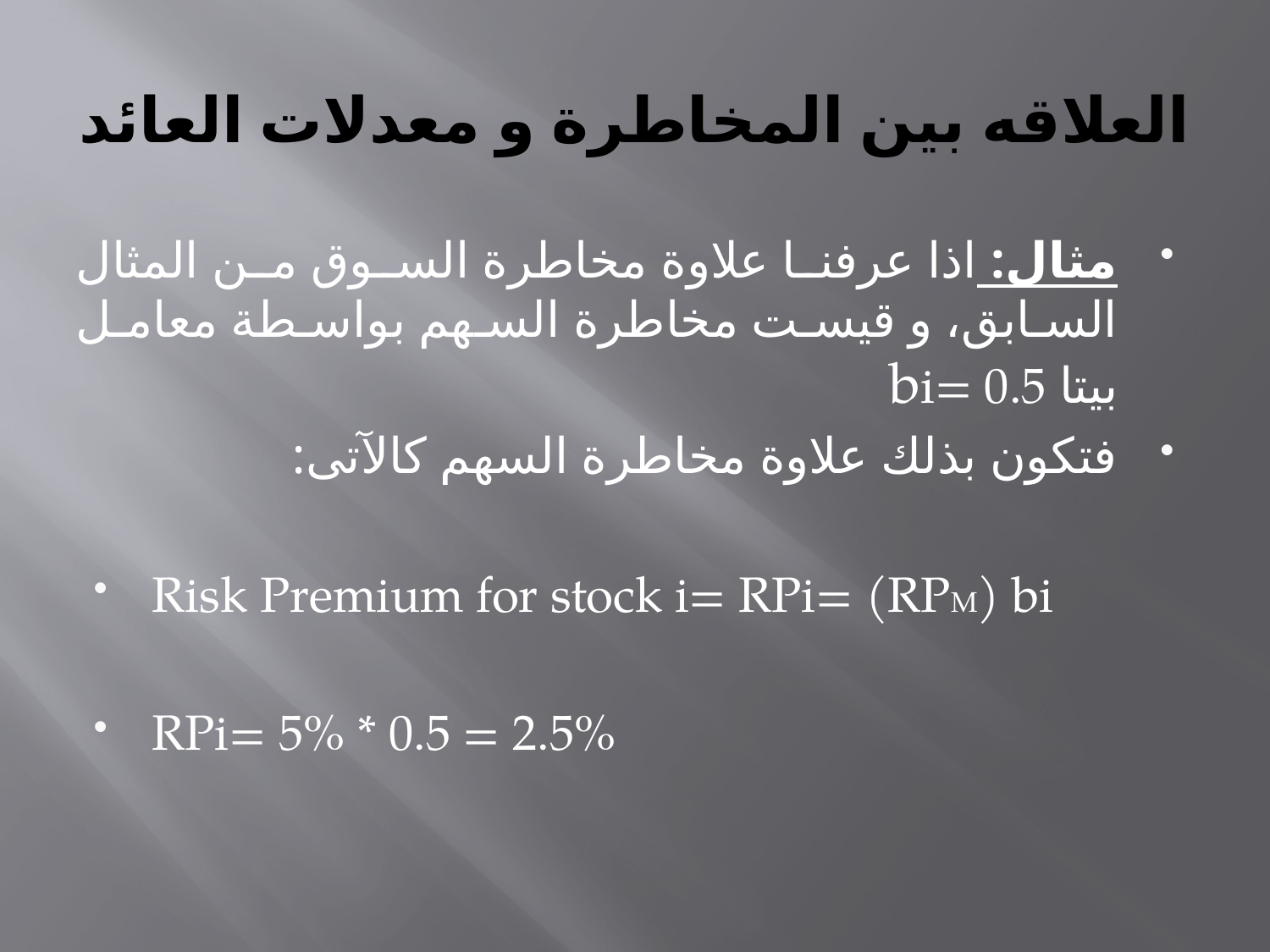

# العلاقه بين المخاطرة و معدلات العائد
مثال: اذا عرفنا علاوة مخاطرة السوق من المثال السابق، و قيست مخاطرة السهم بواسطة معامل بيتا bi= 0.5
فتكون بذلك علاوة مخاطرة السهم كالآتى:

Risk Premium for stock i= RPi= (RPM) bi

RPi= 5% * 0.5 = 2.5%